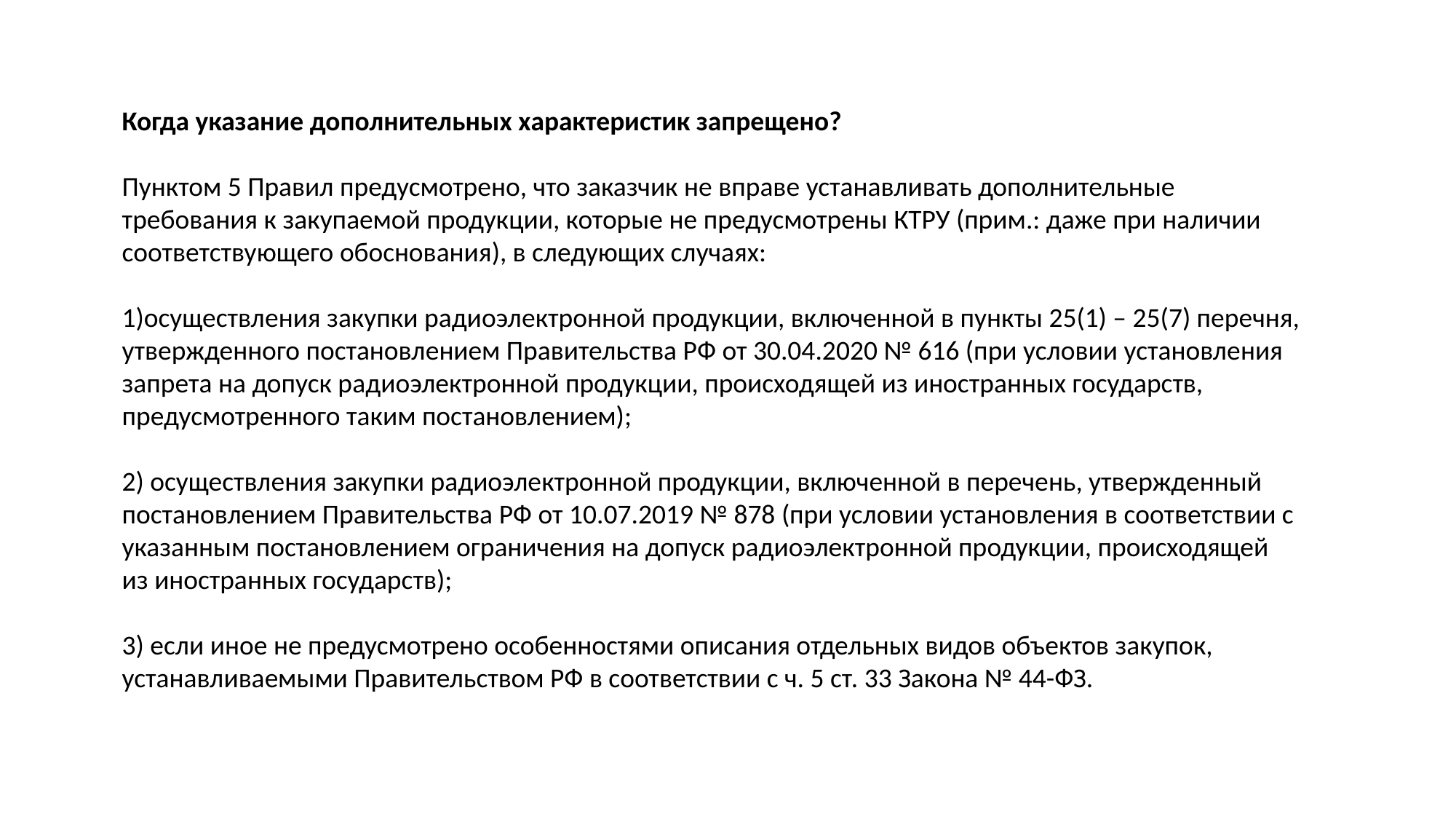

Когда указание дополнительных характеристик запрещено?

Пунктом 5 Правил предусмотрено, что заказчик не вправе устанавливать дополнительные требования к закупаемой продукции, которые не предусмотрены КТРУ (прим.: даже при наличии соответствующего обоснования), в следующих случаях:

1)осуществления закупки радиоэлектронной продукции, включенной в пункты 25(1) – 25(7) перечня, утвержденного постановлением Правительства РФ от 30.04.2020 № 616 (при условии установления запрета на допуск радиоэлектронной продукции, происходящей из иностранных государств, предусмотренного таким постановлением);

2) осуществления закупки радиоэлектронной продукции, включенной в перечень, утвержденный постановлением Правительства РФ от 10.07.2019 № 878 (при условии установления в соответствии с указанным постановлением ограничения на допуск радиоэлектронной продукции, происходящей из иностранных государств);

3) если иное не предусмотрено особенностями описания отдельных видов объектов закупок, устанавливаемыми Правительством РФ в соответствии с ч. 5 ст. 33 Закона № 44-ФЗ.